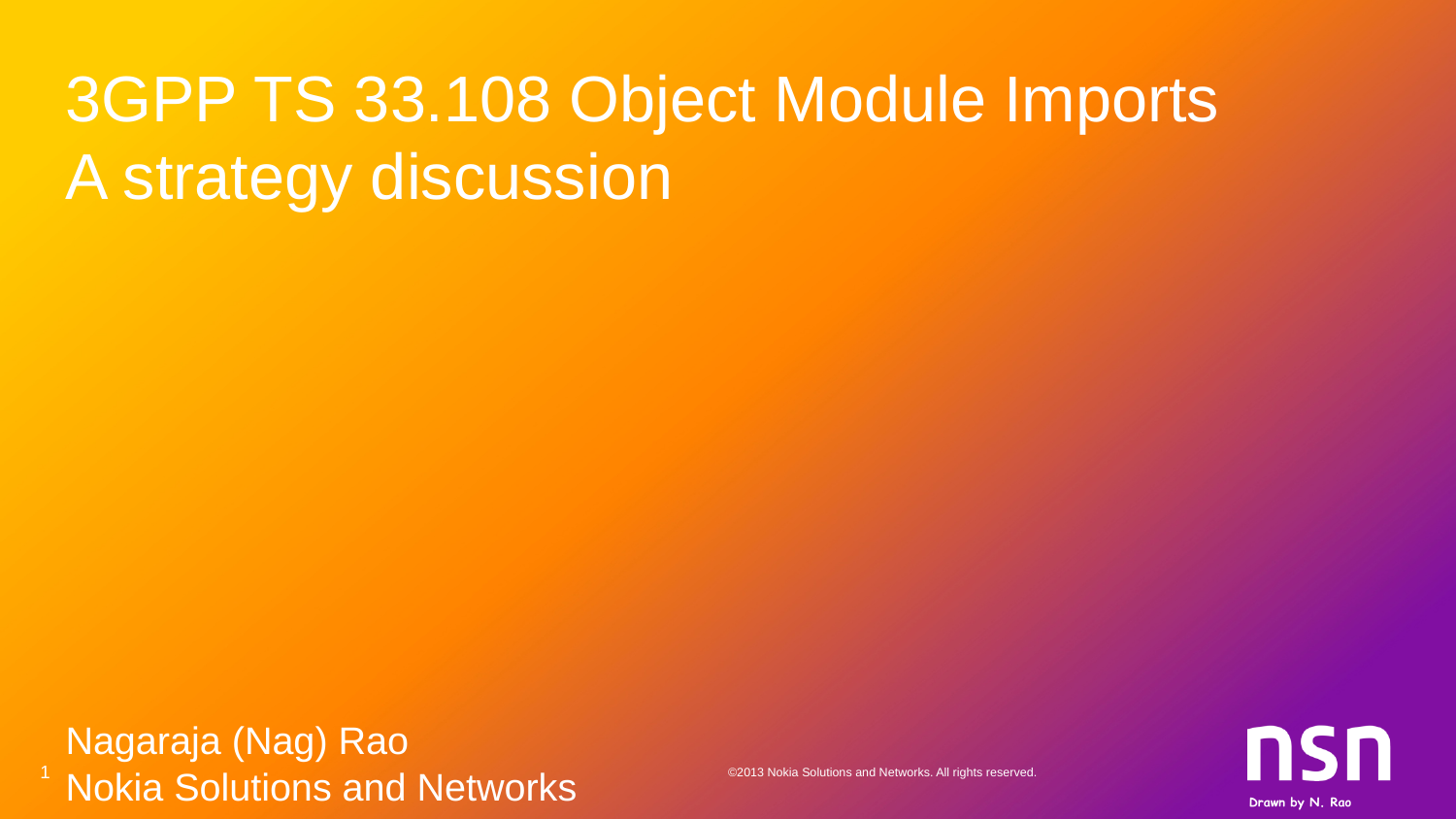

# 3GPP TS 33.108 Object Module Imports A strategy discussion Nagaraja (Nag) Rao Nokia Solutions and Networks